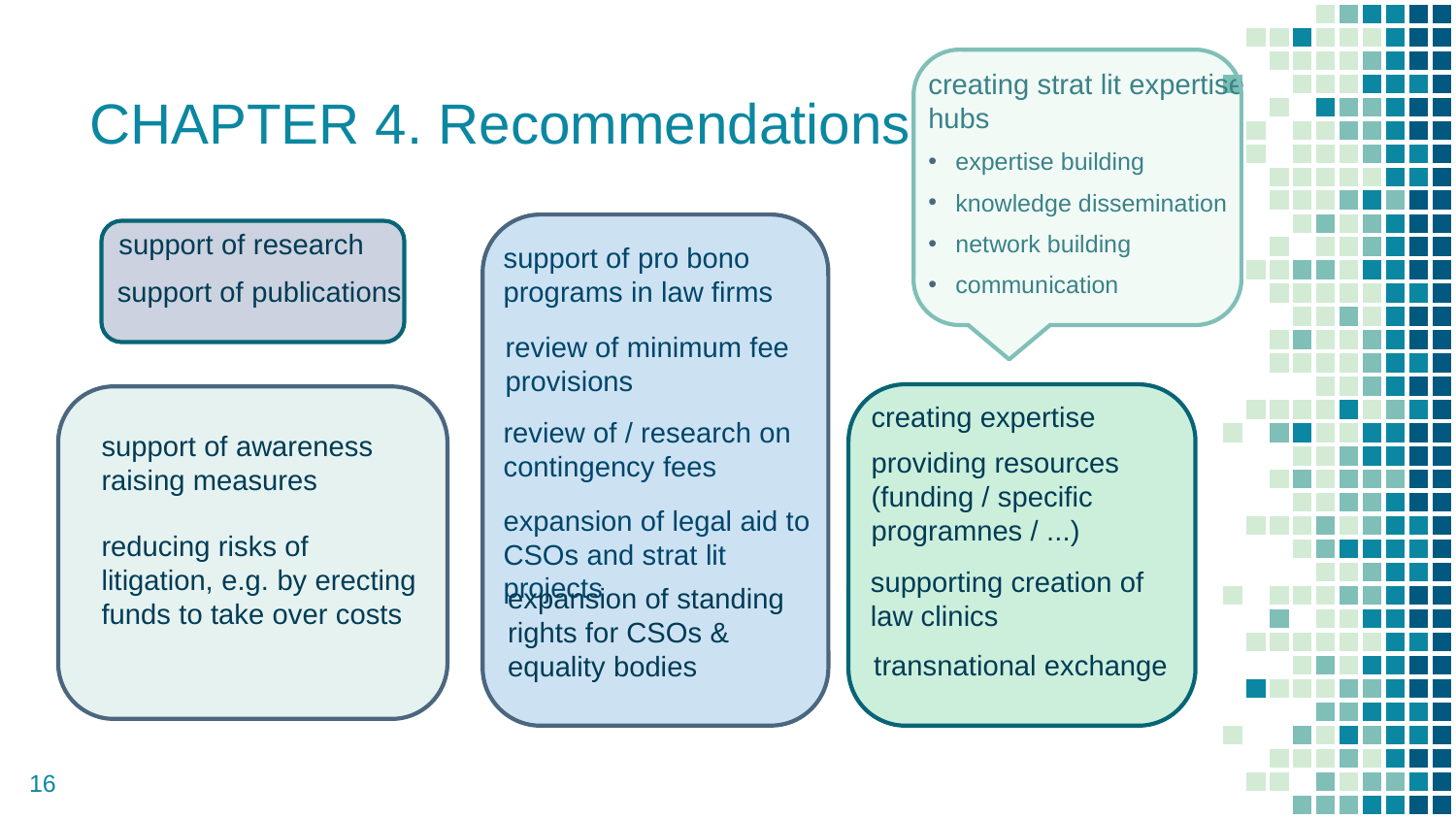

# CHAPTER 4. Recommendations

creating strat lit expertise hubs
expertise building
knowledge dissemination
network building
communication

support of research

support of pro bono programs in law firms
support of publications

review of minimum fee provisions

creating expertise

review of / research on contingency fees
support of awareness raising measures

providing resources (funding / specific programnes / ...)

expansion of legal aid to CSOs and strat lit projects
reducing risks of litigation, e.g. by erecting funds to take over costs
supporting creation of law clinics
expansion of standing rights for CSOs & equality bodies
transnational exchange
16